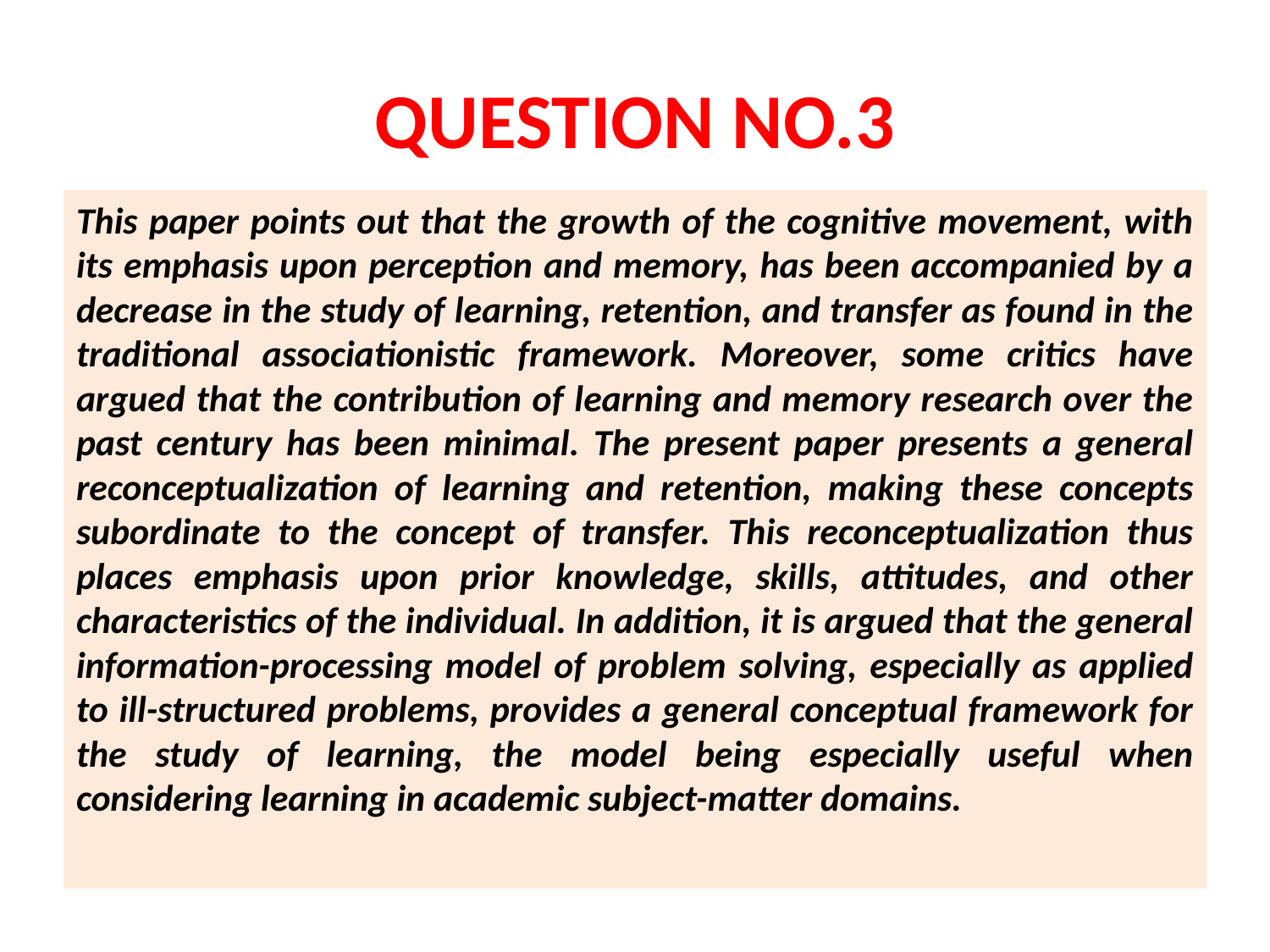

# QUESTION NO.3
This paper points out that the growth of the cognitive movement, with its emphasis upon perception and memory, has been accompanied by a decrease in the study of learning, retention, and transfer as found in the traditional associationistic framework. Moreover, some critics have argued that the contribution of learning and memory research over the past century has been minimal. The present paper presents a general reconceptualization of learning and retention, making these concepts subordinate to the concept of transfer. This reconceptualization thus places emphasis upon prior knowledge, skills, attitudes, and other characteristics of the individual. In addition, it is argued that the general information-processing model of problem solving, especially as applied to ill-structured problems, provides a general conceptual framework for the study of learning, the model being especially useful when considering learning in academic subject-matter domains.